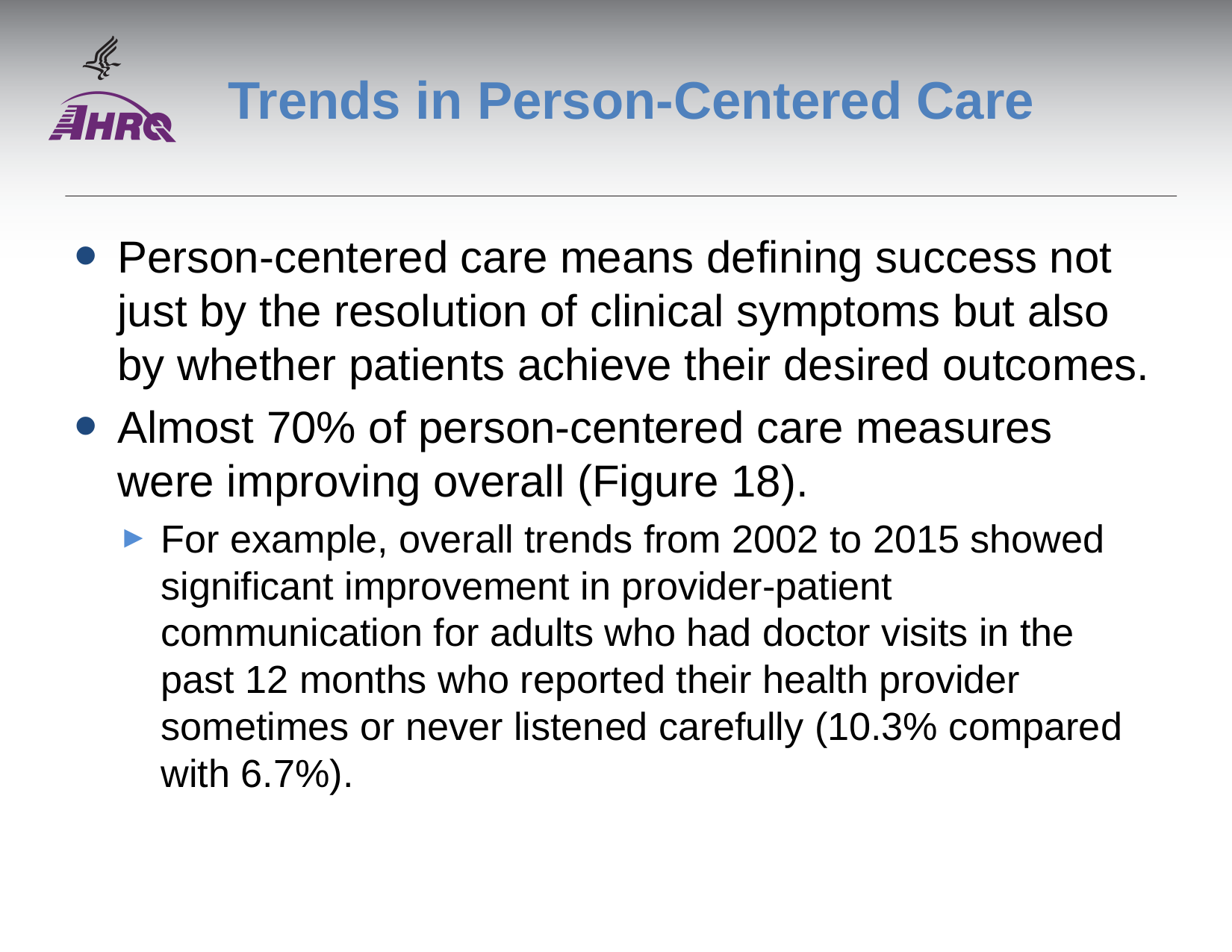

# Trends in Person-Centered Care
Person-centered care means defining success not just by the resolution of clinical symptoms but also by whether patients achieve their desired outcomes.
Almost 70% of person-centered care measures were improving overall (Figure 18).
For example, overall trends from 2002 to 2015 showed significant improvement in provider-patient communication for adults who had doctor visits in the past 12 months who reported their health provider sometimes or never listened carefully (10.3% compared with 6.7%).